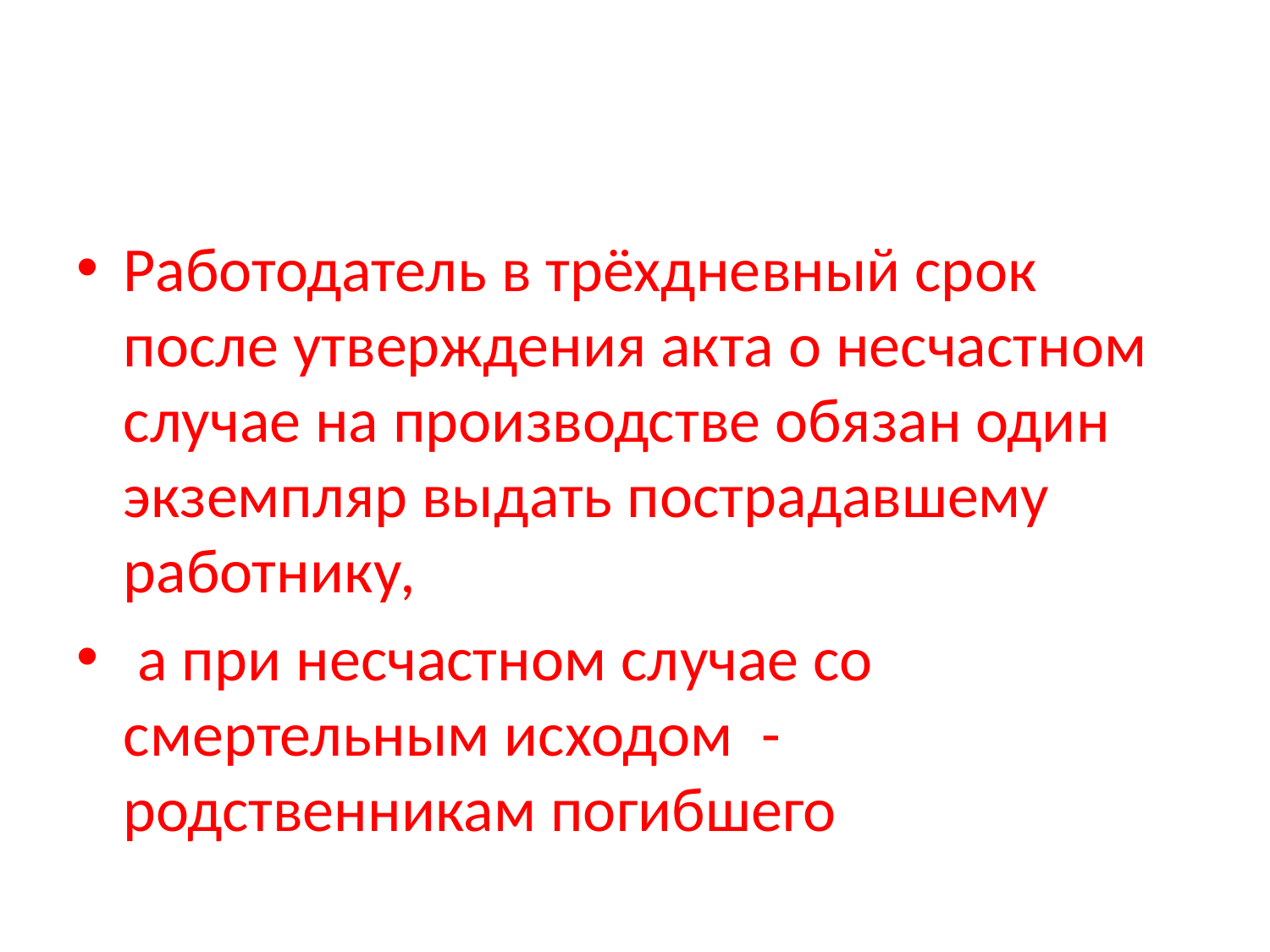

#
Работодатель в трёхдневный срок после утверждения акта о несчастном случае на производстве обязан один экземпляр выдать пострадавшему работнику,
 а при несчастном случае со смертельным исходом  - родственникам погибшего